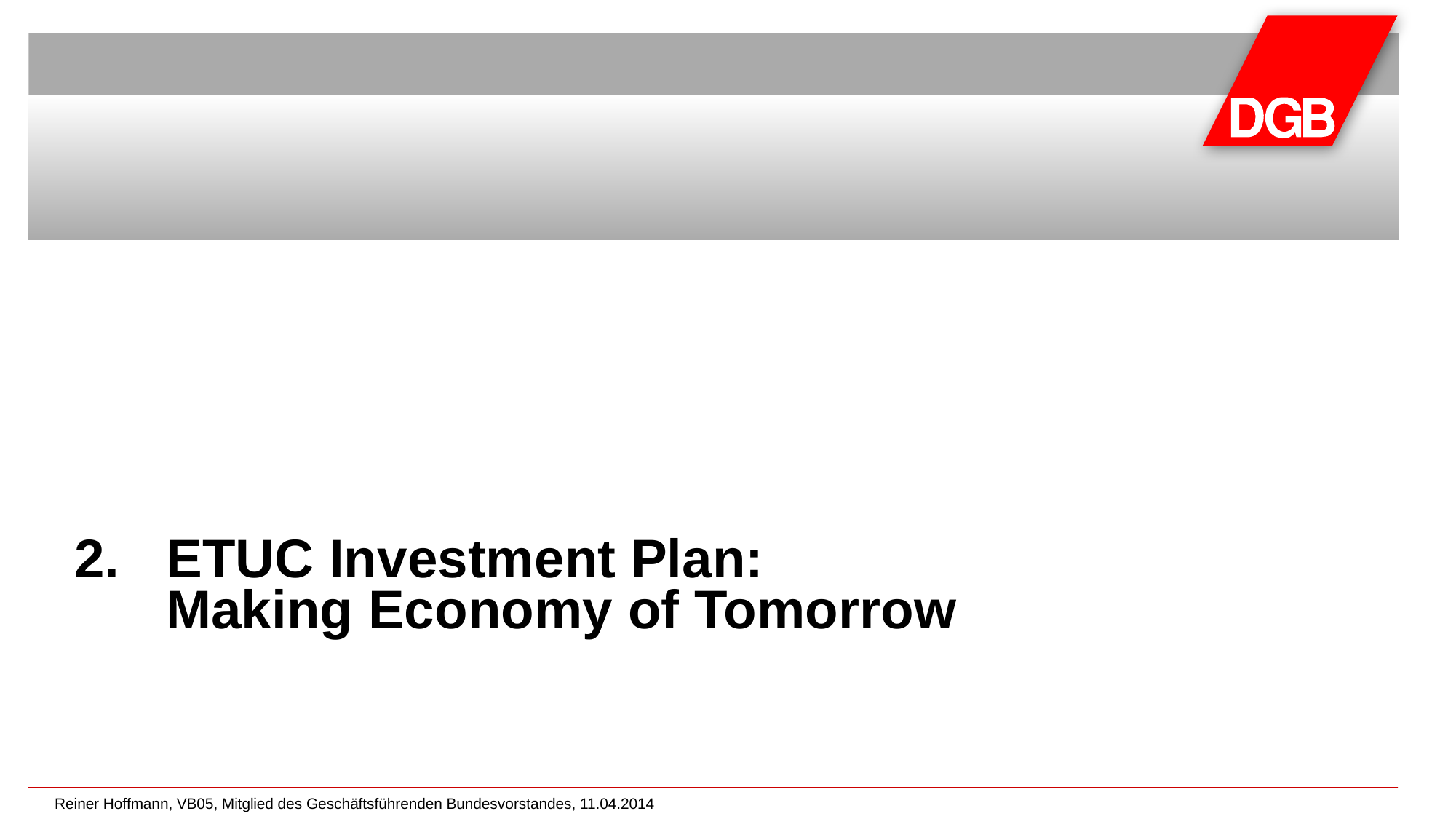

# 2.	ETUC Investment Plan: Making Economy of Tomorrow
Reiner Hoffmann, VB05, Mitglied des Geschäftsführenden Bundesvorstandes, 11.04.2014